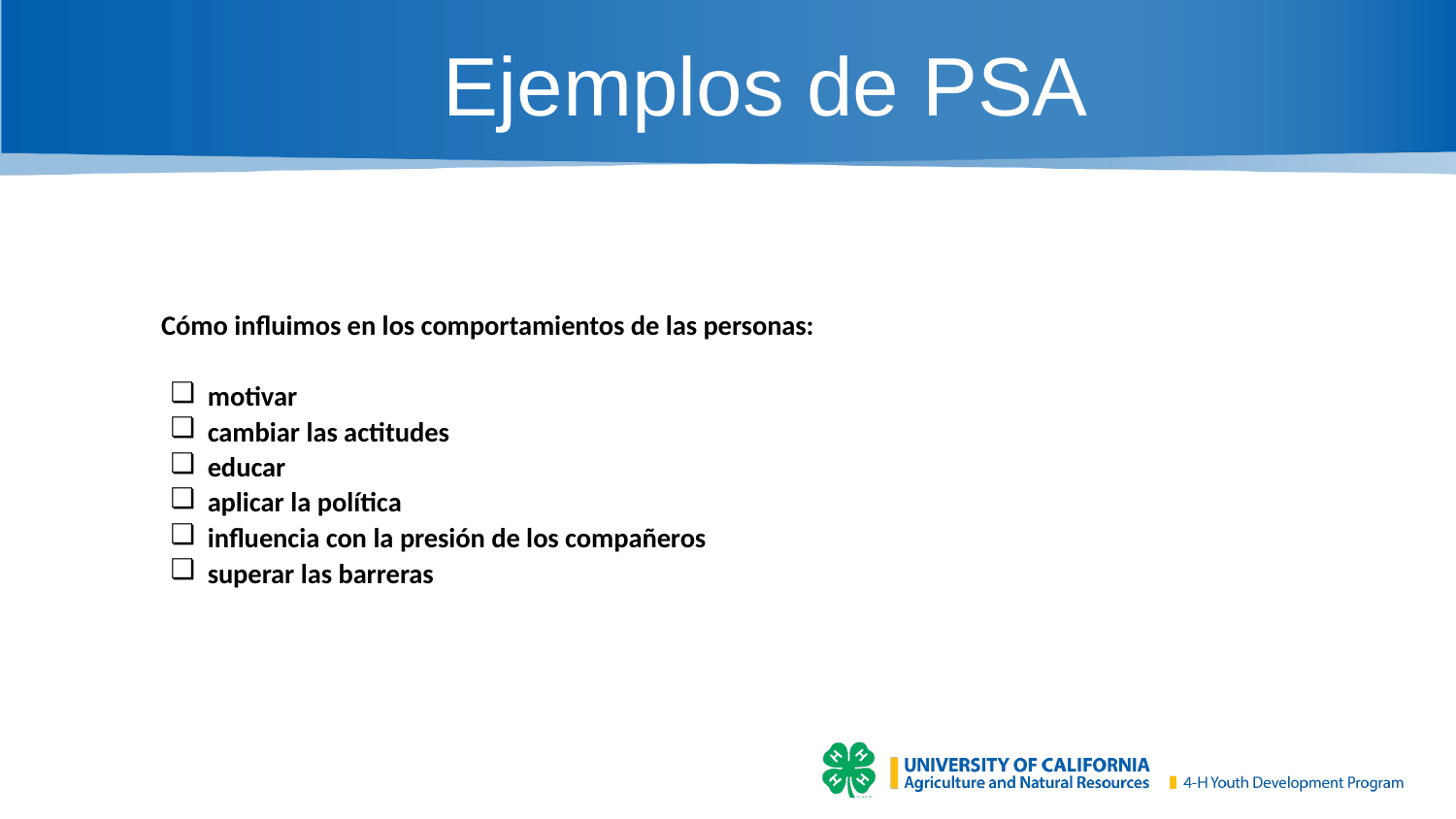

Ejemplos de PSA
# Cómo influimos en los comportamientos de las personas:

motivar
cambiar las actitudes
educar
aplicar la política
influencia con la presión de los compañeros
superar las barreras